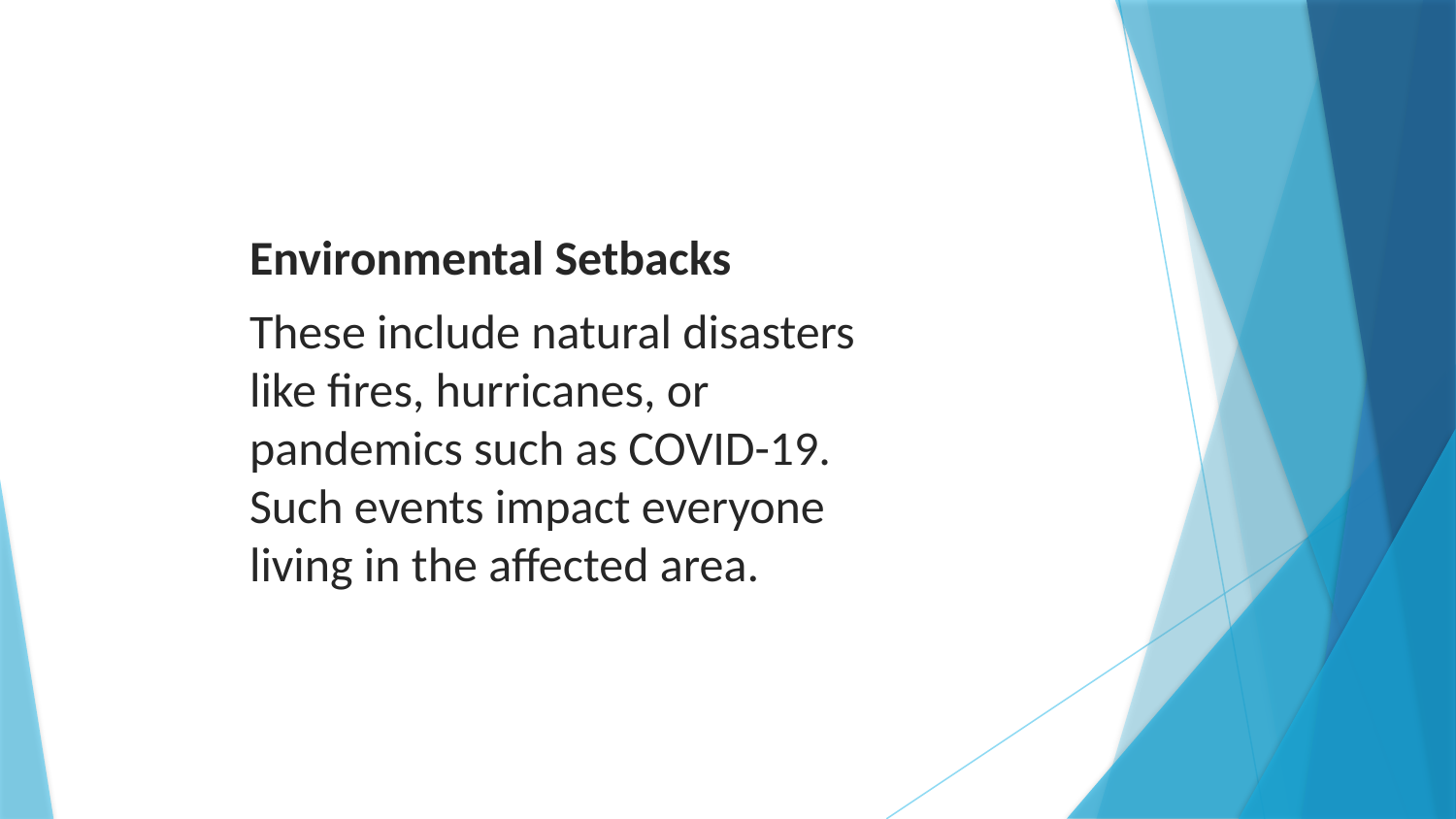

Environmental Setbacks
These include natural disasters like fires, hurricanes, or pandemics such as COVID-19. Such events impact everyone living in the affected area.